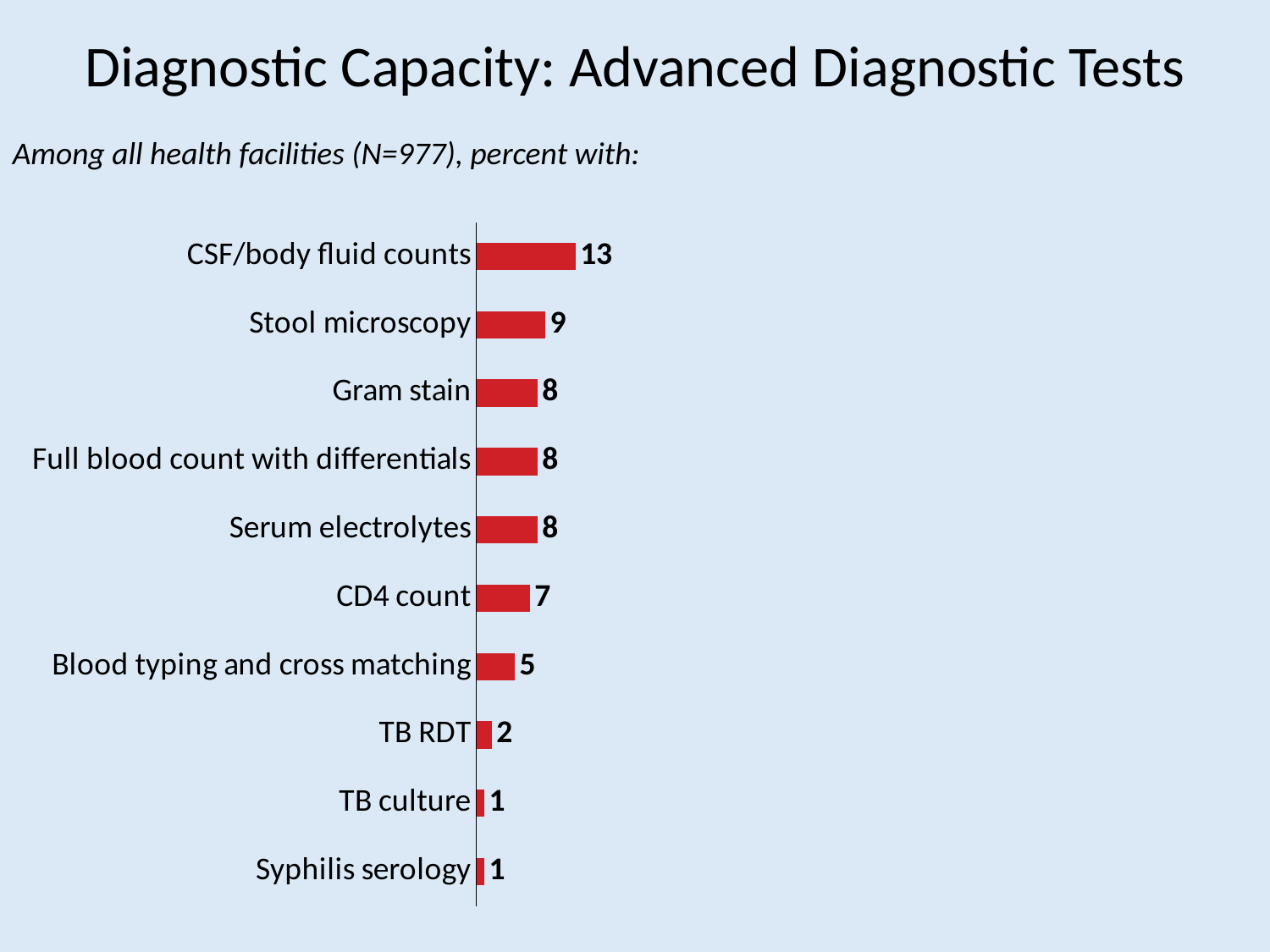

# Diagnostic Capacity: Advanced Diagnostic Tests
Among all health facilities (N=977), percent with:

### Chart

| Category | Series 1 |
|---|---|
| Syphilis serology | 1.0 |
| TB culture | 1.0 |
| TB RDT | 2.0 |
| Blood typing and cross matching | 5.0 |
| CD4 count | 7.0 |
| Serum electrolytes | 8.0 |
| Full blood count with differentials | 8.0 |
| Gram stain | 8.0 |
| Stool microscopy | 9.0 |
| CSF/body fluid counts | 13.0 |